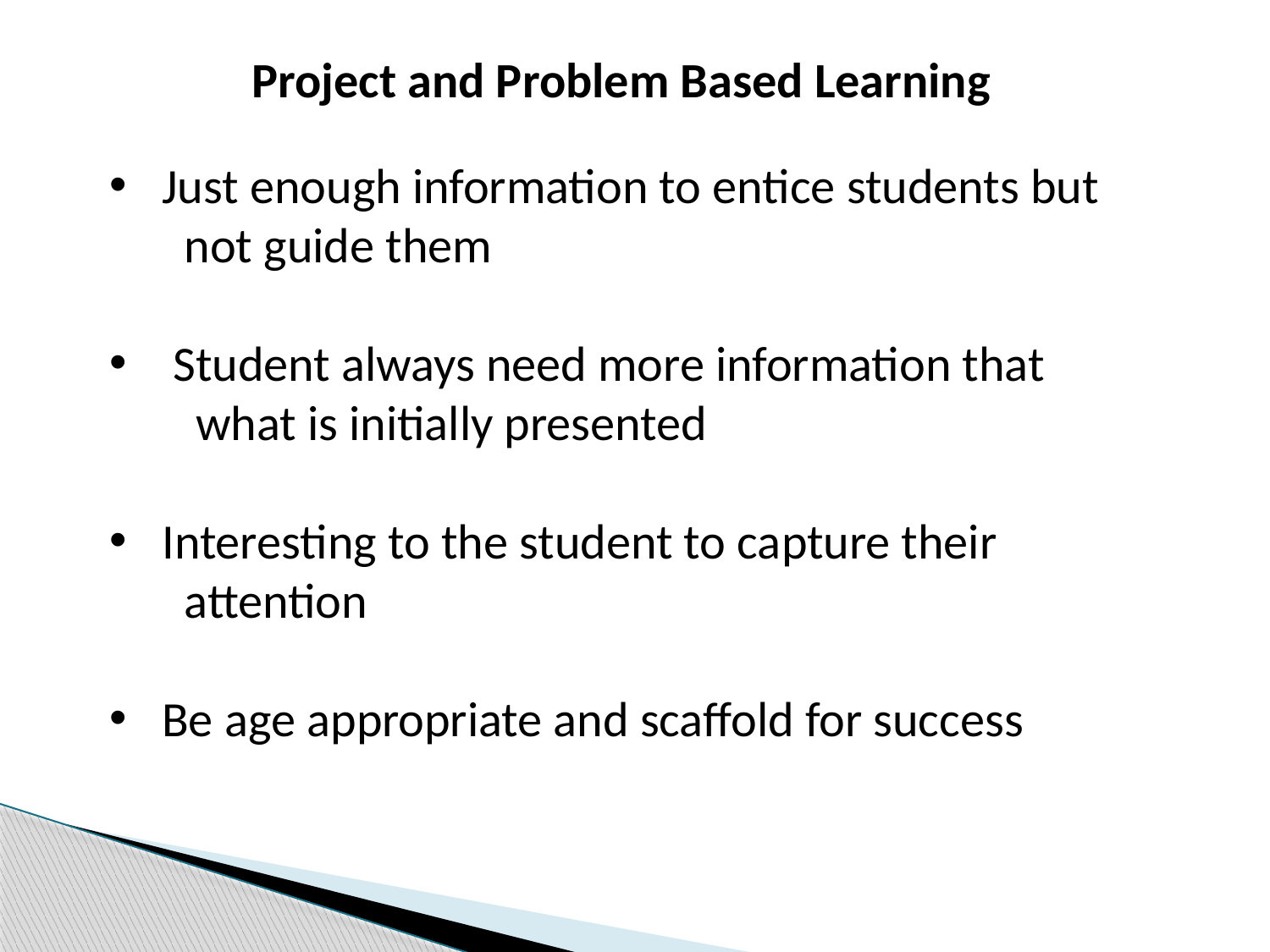

Project and Problem Based Learning
  Just enough information to entice students but
    not guide them

   Student always need more information that
     what is initially presented

  Interesting to the student to capture their
    attention

  Be age appropriate and scaffold for success